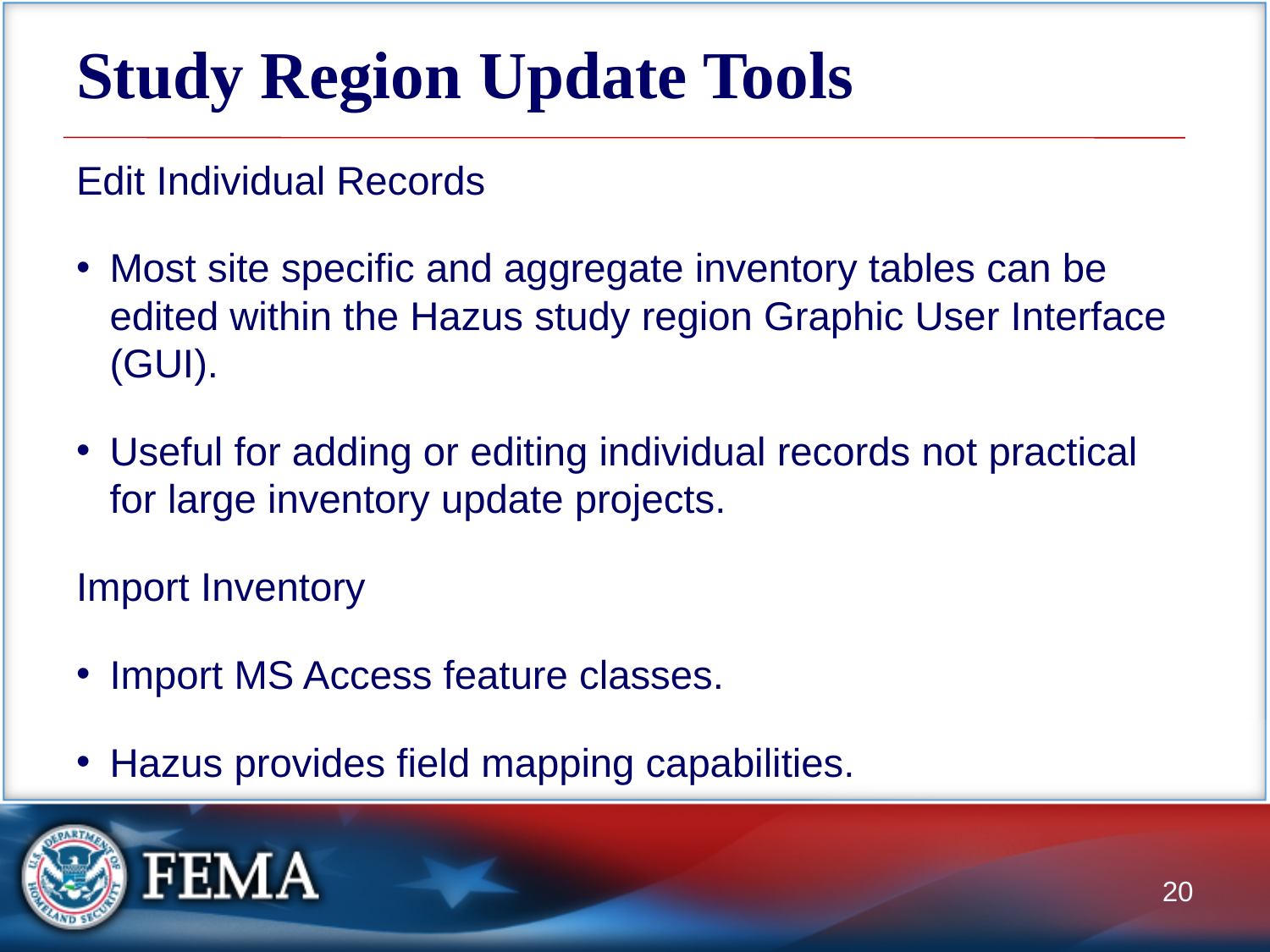

# Study Region Update Tools
Edit Individual Records
Most site specific and aggregate inventory tables can be edited within the Hazus study region Graphic User Interface (GUI).
Useful for adding or editing individual records not practical for large inventory update projects.
Import Inventory
Import MS Access feature classes.
Hazus provides field mapping capabilities.
20